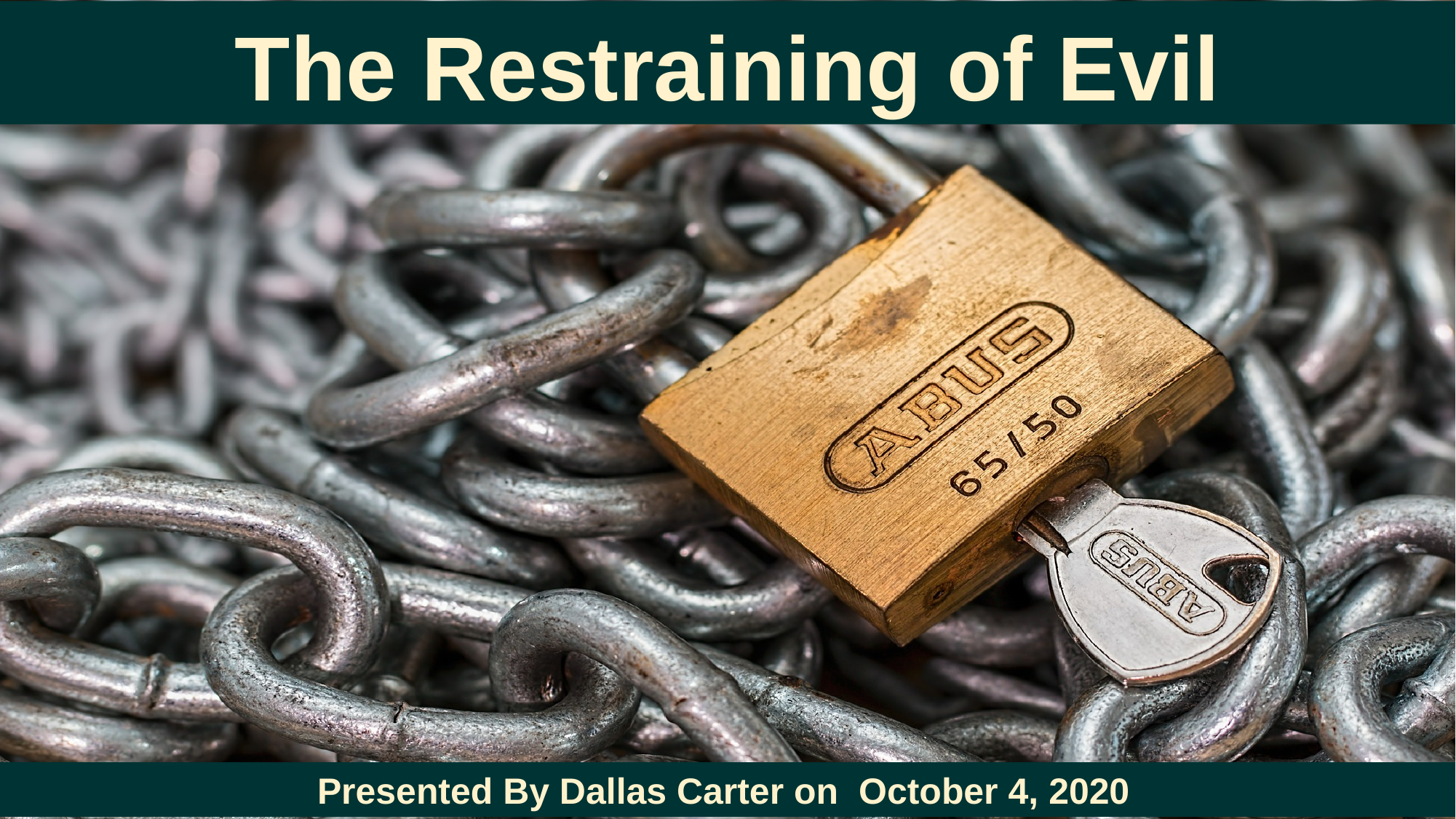

# The Restraining of Evil
Presented By Dallas Carter on  October 4, 2020